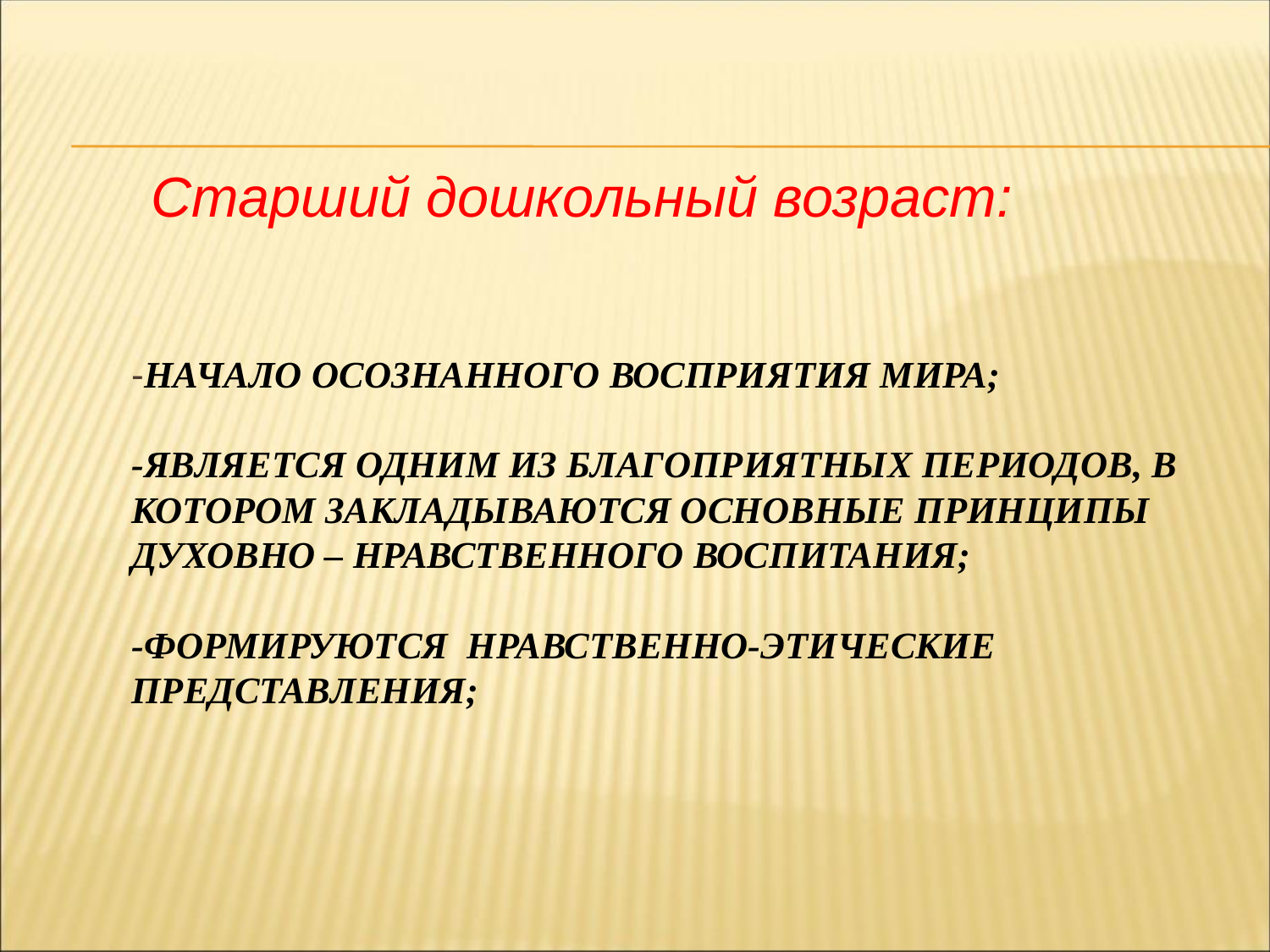

Старший дошкольный возраст:
# -начало осознанного восприятия мира; -является одним из благоприятных периодов, в котором закладываются основные принципы духовно – нравственного воспитания; -формируются  нравственно-этические представления;